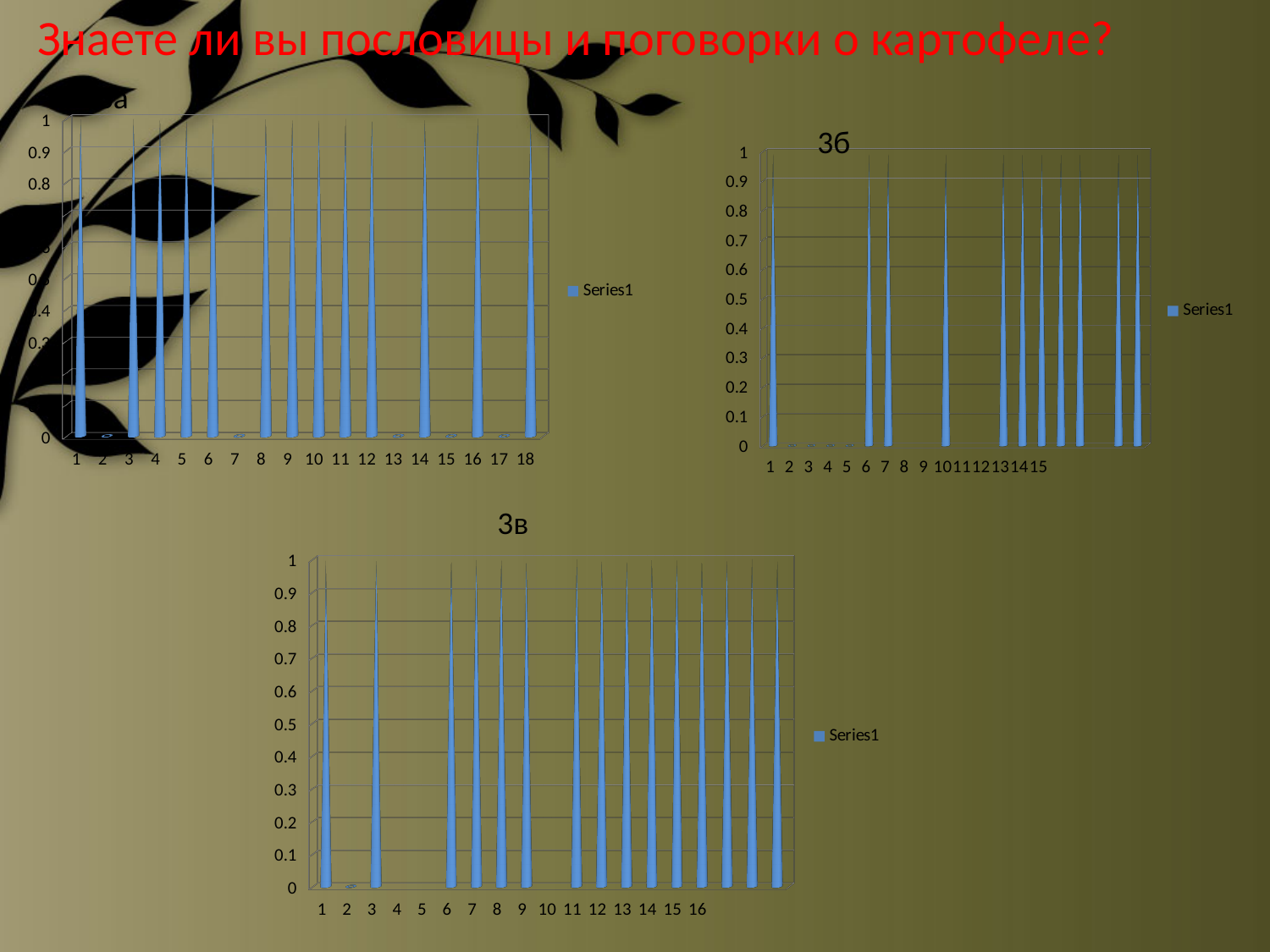

Знаете ли вы пословицы и поговорки о картофеле?
3а

[unsupported chart]

3б

[unsupported chart]

3в

[unsupported chart]